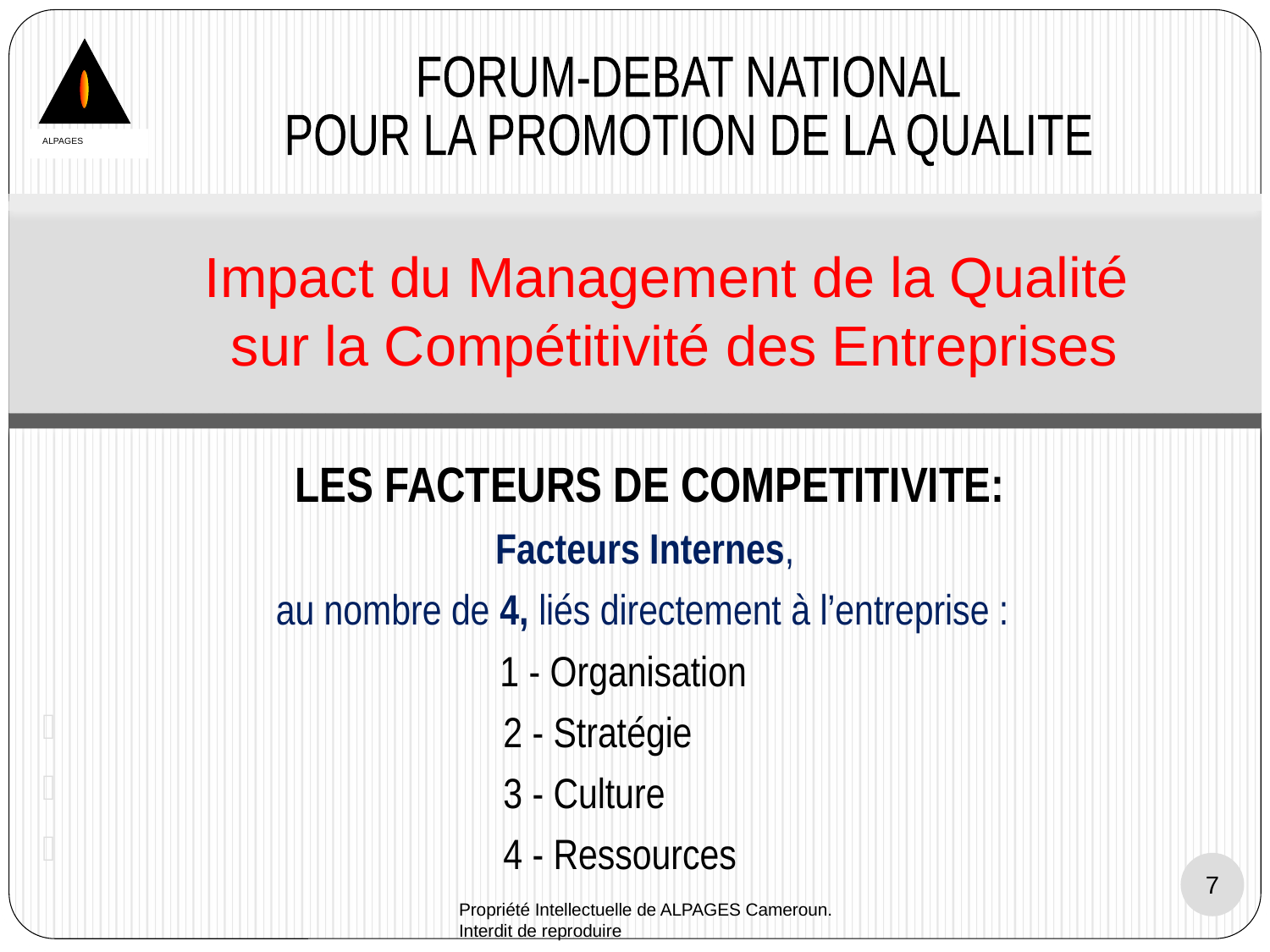

FORUM-DEBAT NATIONAL
POUR LA PROMOTION DE LA QUALITE

ALPAGES
# Impact du Management de la Qualité sur la Compétitivité des Entreprises
LES FACTEURS DE COMPETITIVITE:
Facteurs Internes,
                        au nombre de 4, liés directement à l’entreprise :
                                               1 - Organisation
                                              2 - Stratégie
                                              3 - Culture
                                              4 - Ressources

7
Propriété Intellectuelle de ALPAGES Cameroun. Interdit de reproduire